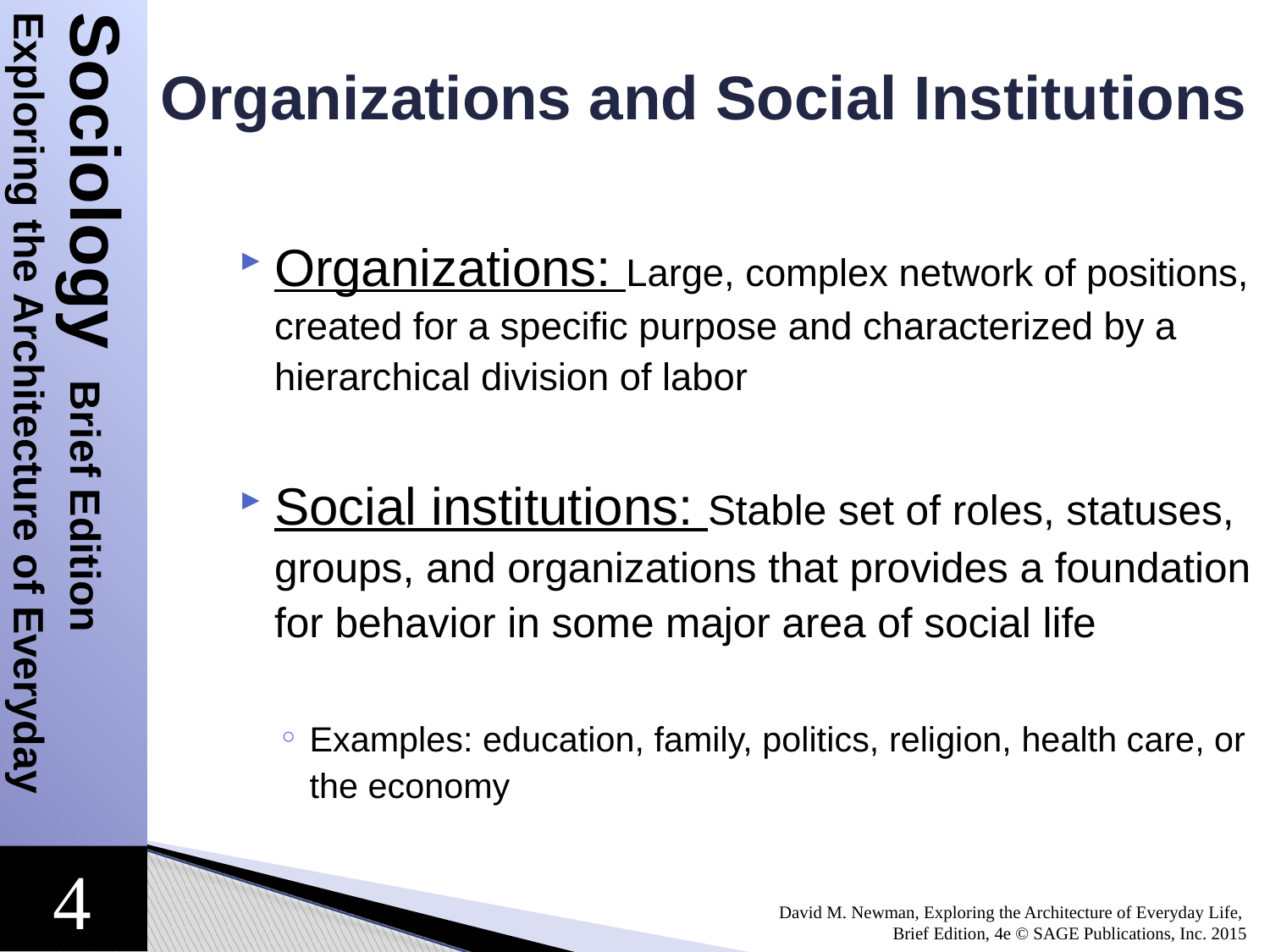

Organizations and Social Institutions

Organizations: Large, complex network of positions, created for a specific purpose and characterized by a hierarchical division of labor

Social institutions: Stable set of roles, statuses, groups, and organizations that provides a foundation for behavior in some major area of social life

Examples: education, family, politics, religion, health care, or the economy

David M. Newman, Exploring the Architecture of Everyday Life,
Brief Edition, 4e © SAGE Publications, Inc. 2015